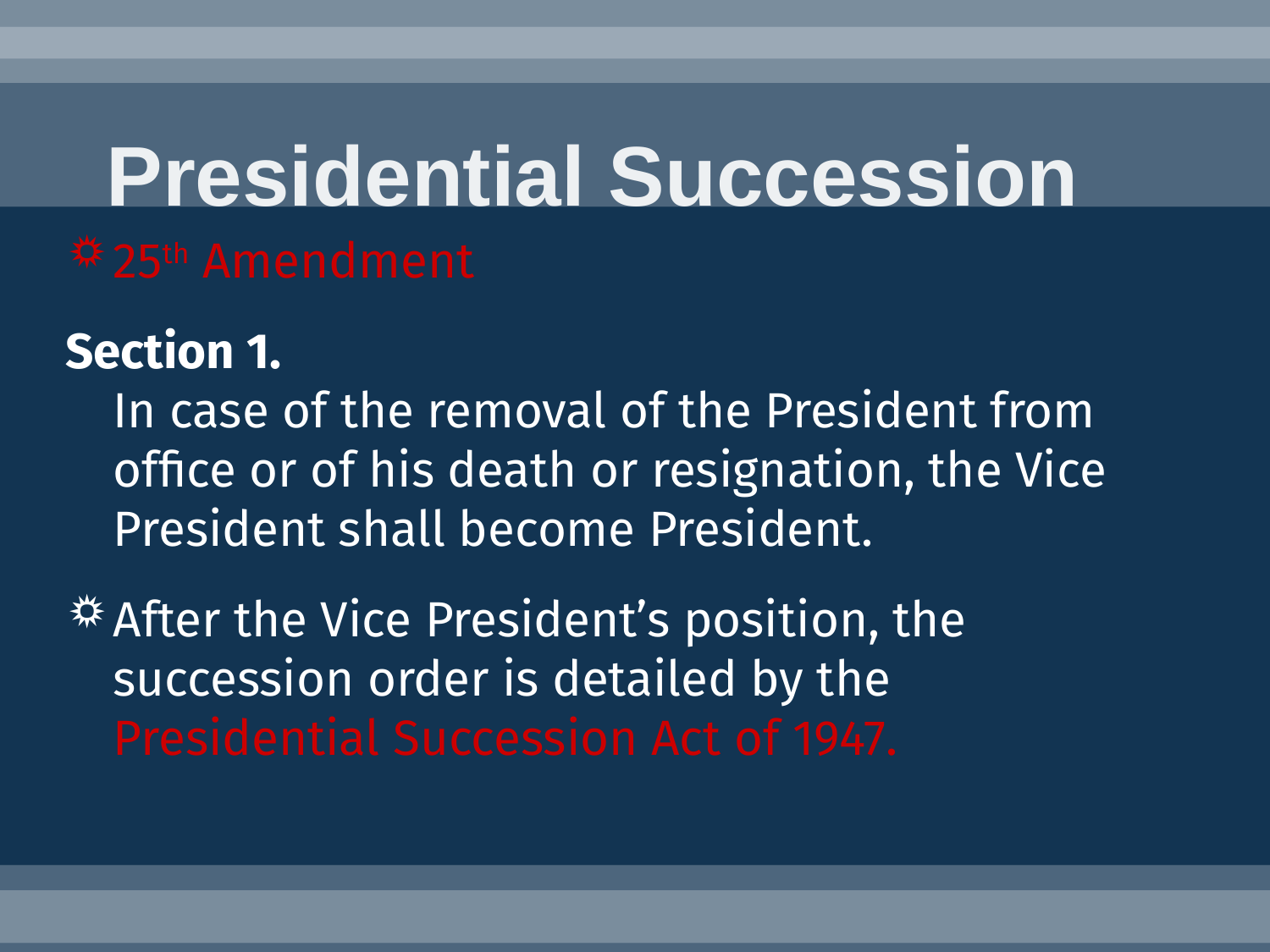

# Presidential Succession
25th Amendment
Section 1.
In case of the removal of the President from office or of his death or resignation, the Vice President shall become President.
After the Vice President’s position, the succession order is detailed by the Presidential Succession Act of 1947.